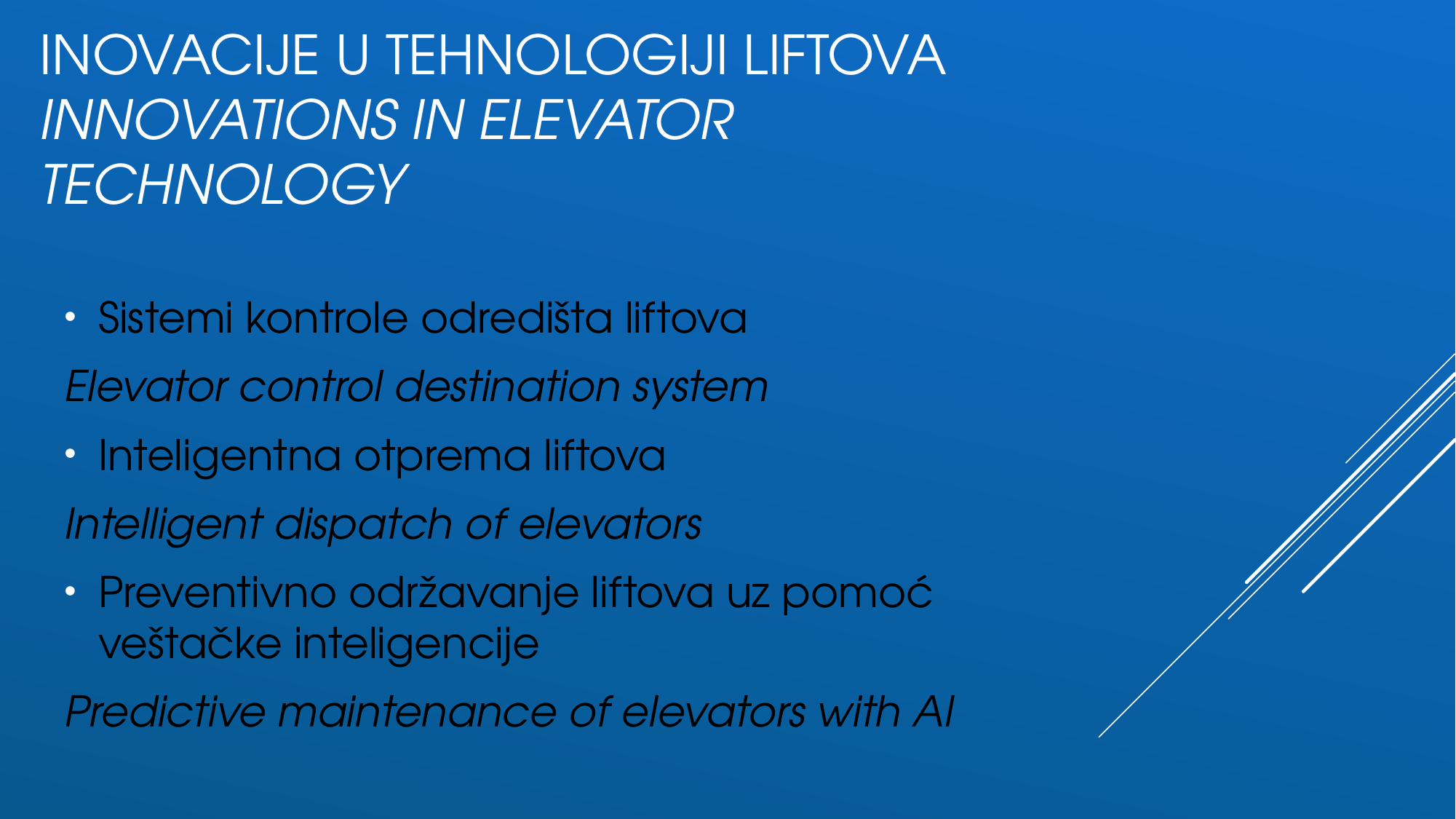

# Inovacije u tehnologiji liftova Innovations in elevator technology
Sistemi kontrole odredišta liftova
Elevator control destination system
Inteligentna otprema liftova
Intelligent dispatch of elevators
Preventivno održavanje liftova uz pomoć veštačke inteligencije
Predictive maintenance of elevators with AI